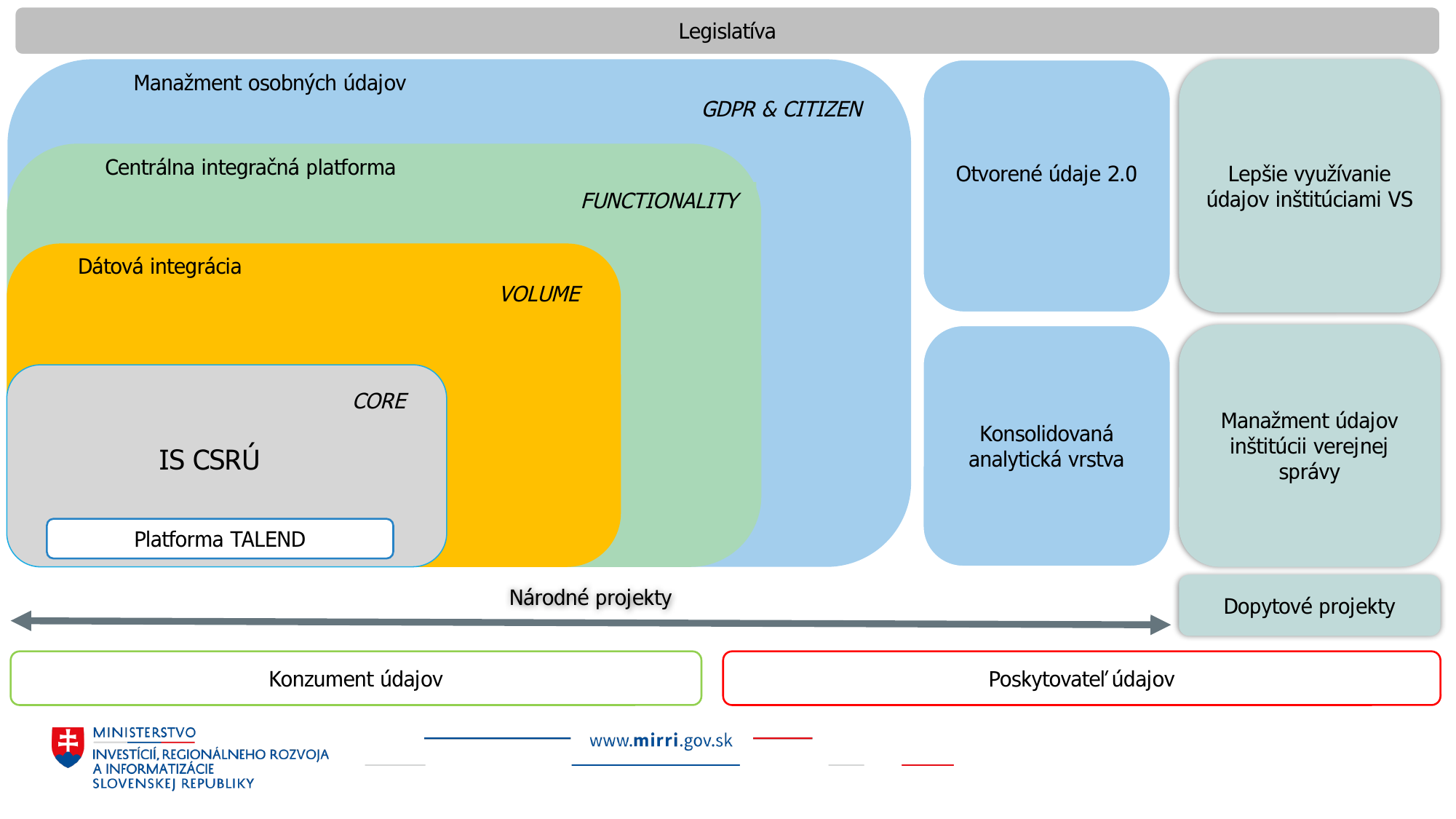

Legislatíva

Lepšie využívanie údajov inštitúciami VS
Otvorené údaje 2.0
Manažment osobných údajov
GDPR & CITIZEN

Centrálna integračná platforma
FUNCTIONALITY

Dátová integrácia
VOLUME
Manažment údajov inštitúcii verejnej správy
Konsolidovaná analytická vrstva

CORE
IS CSRÚ
Platforma TALEND
Národné projekty
Dopytové projekty
Poskytovateľ údajov
Konzument údajov